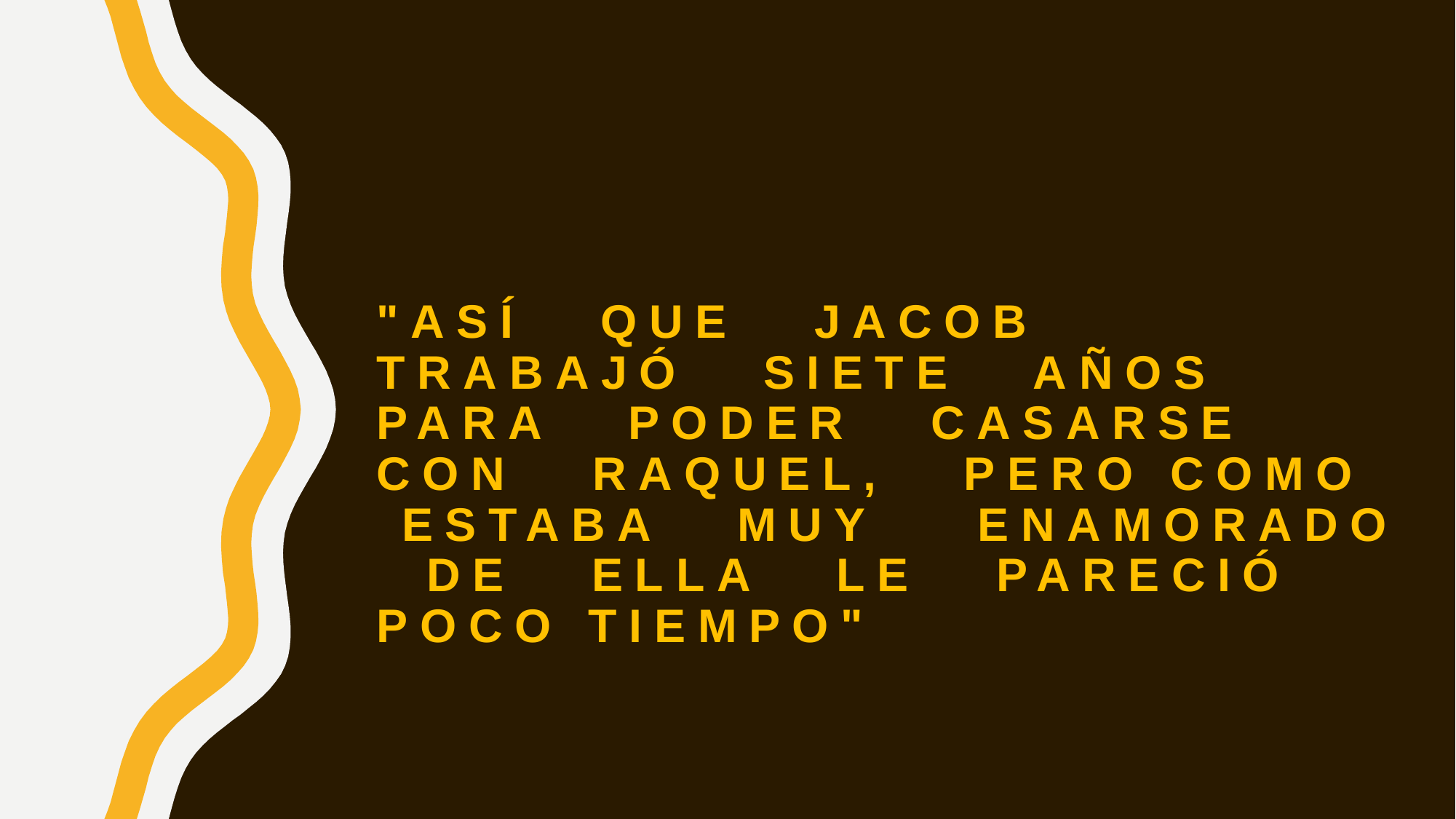

# "Así   que   Jacob   trabajó   siete   años para   poder   casarse con   Raquel,   pero como   estaba   muy    enamorado   de   ella   le   pareció   poco tiempo"